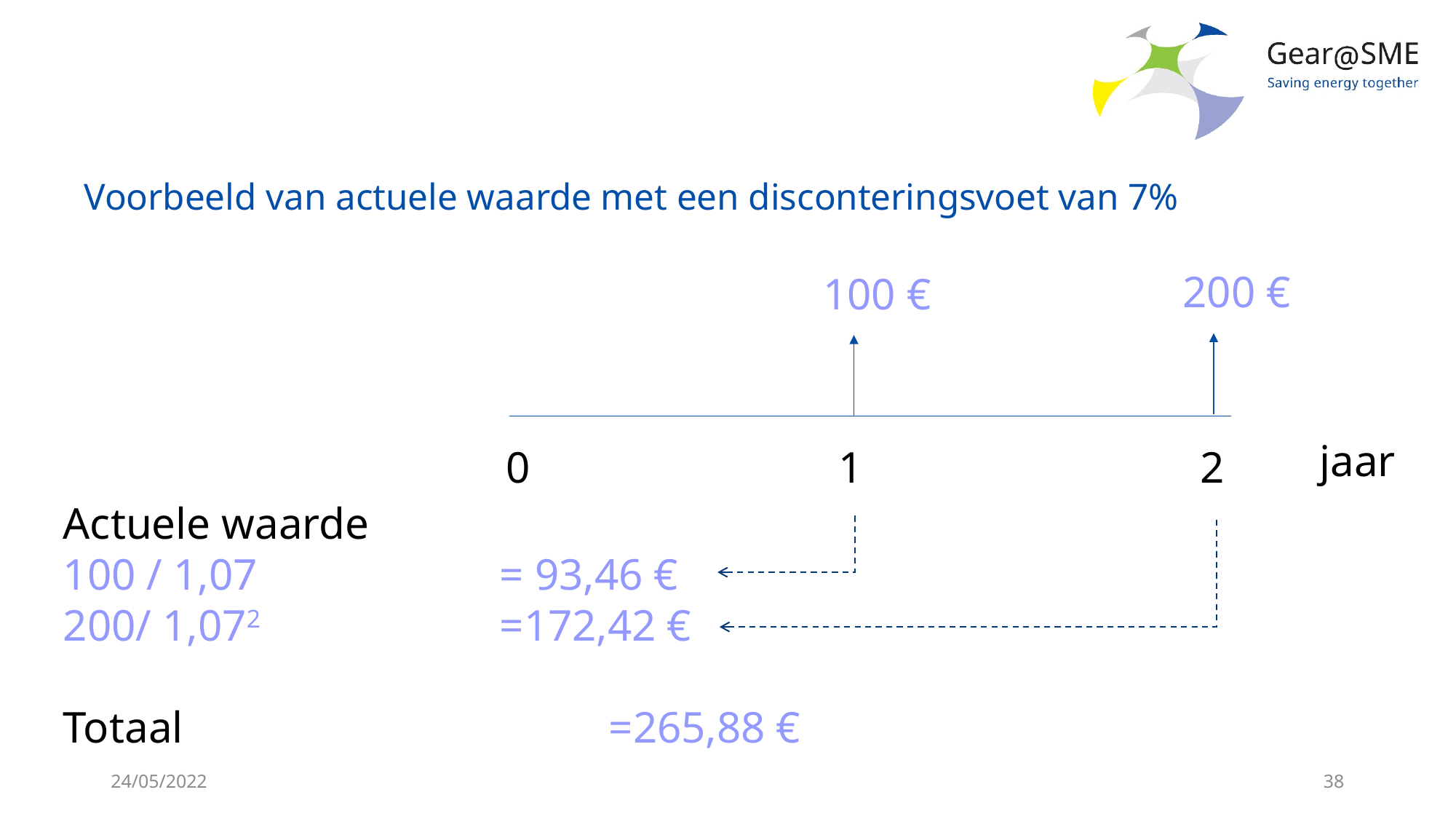

# Voorbeeld van actuele waarde met een disconteringsvoet van 7%
200 €
100 €
jaar
0
1
2
Actuele waarde
100 / 1,07			= 93,46 €
200/ 1,072			=172,42 €

Totaal				=265,88 €

24/05/2022
38